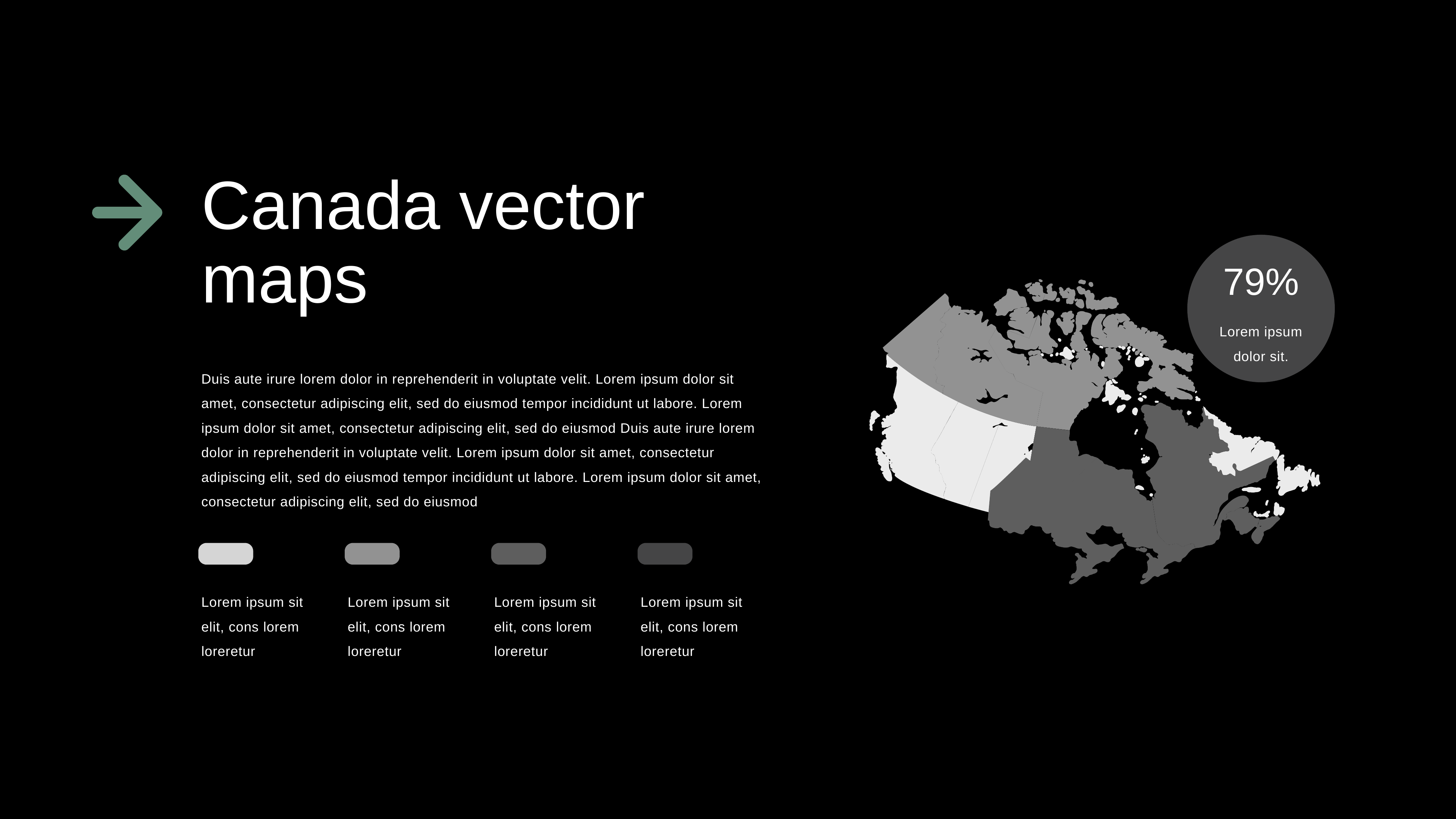

Canada vector maps

79%
Lorem ipsum dolor sit.

Duis aute irure lorem dolor in reprehenderit in voluptate velit. Lorem ipsum dolor sit amet, consectetur adipiscing elit, sed do eiusmod tempor incididunt ut labore. Lorem ipsum dolor sit amet, consectetur adipiscing elit, sed do eiusmod Duis aute irure lorem dolor in reprehenderit in voluptate velit. Lorem ipsum dolor sit amet, consectetur adipiscing elit, sed do eiusmod tempor incididunt ut labore. Lorem ipsum dolor sit amet, consectetur adipiscing elit, sed do eiusmod

Lorem ipsum sit elit, cons lorem loreretur

Lorem ipsum sit elit, cons lorem loreretur

Lorem ipsum sit elit, cons lorem loreretur

Lorem ipsum sit elit, cons lorem loreretur